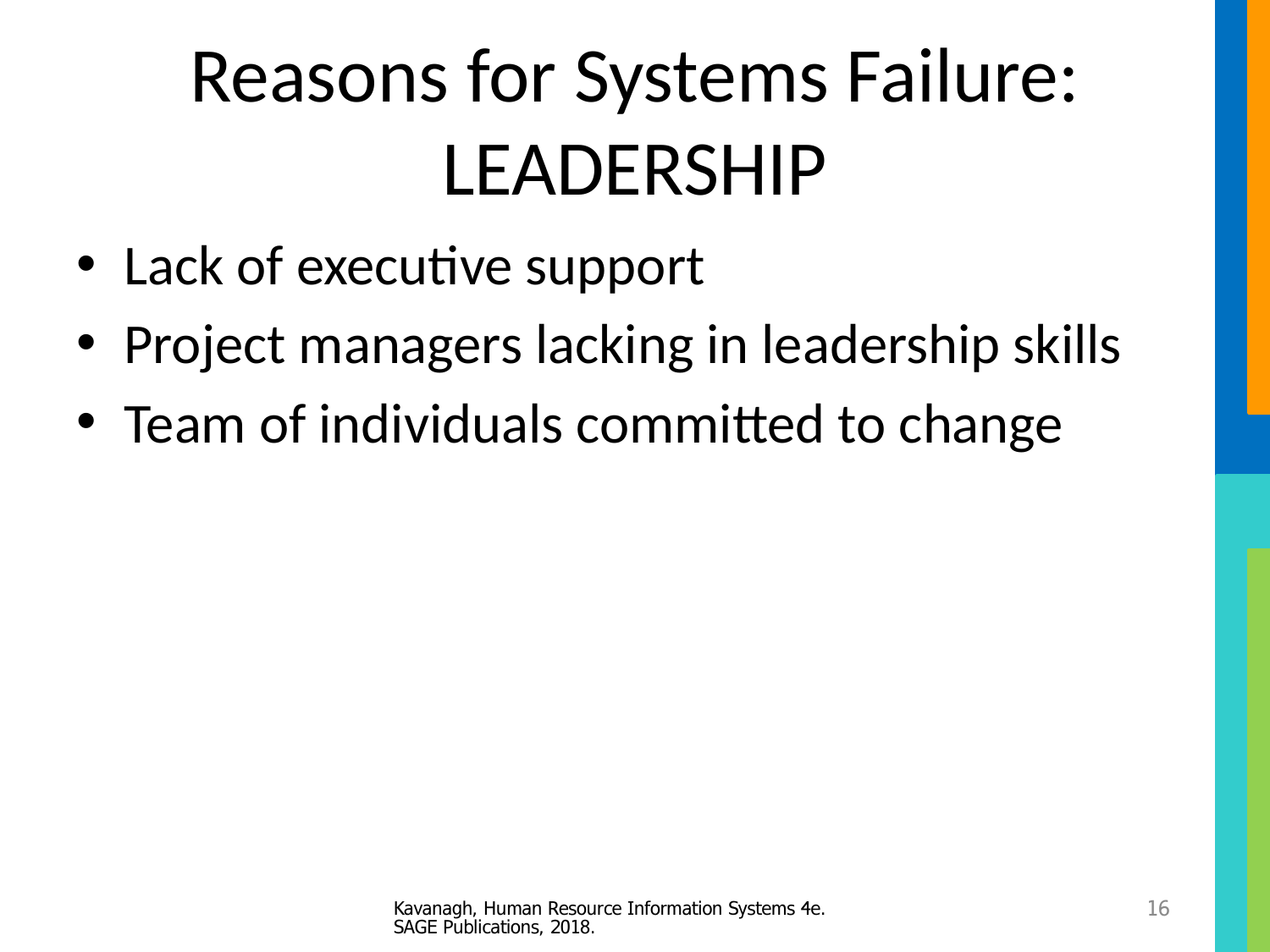

# Reasons for Systems Failure: LEADERSHIP
Lack of executive support
Project managers lacking in leadership skills
Team of individuals committed to change

Kavanagh, Human Resource Information Systems 4e. SAGE Publications, 2018.
16